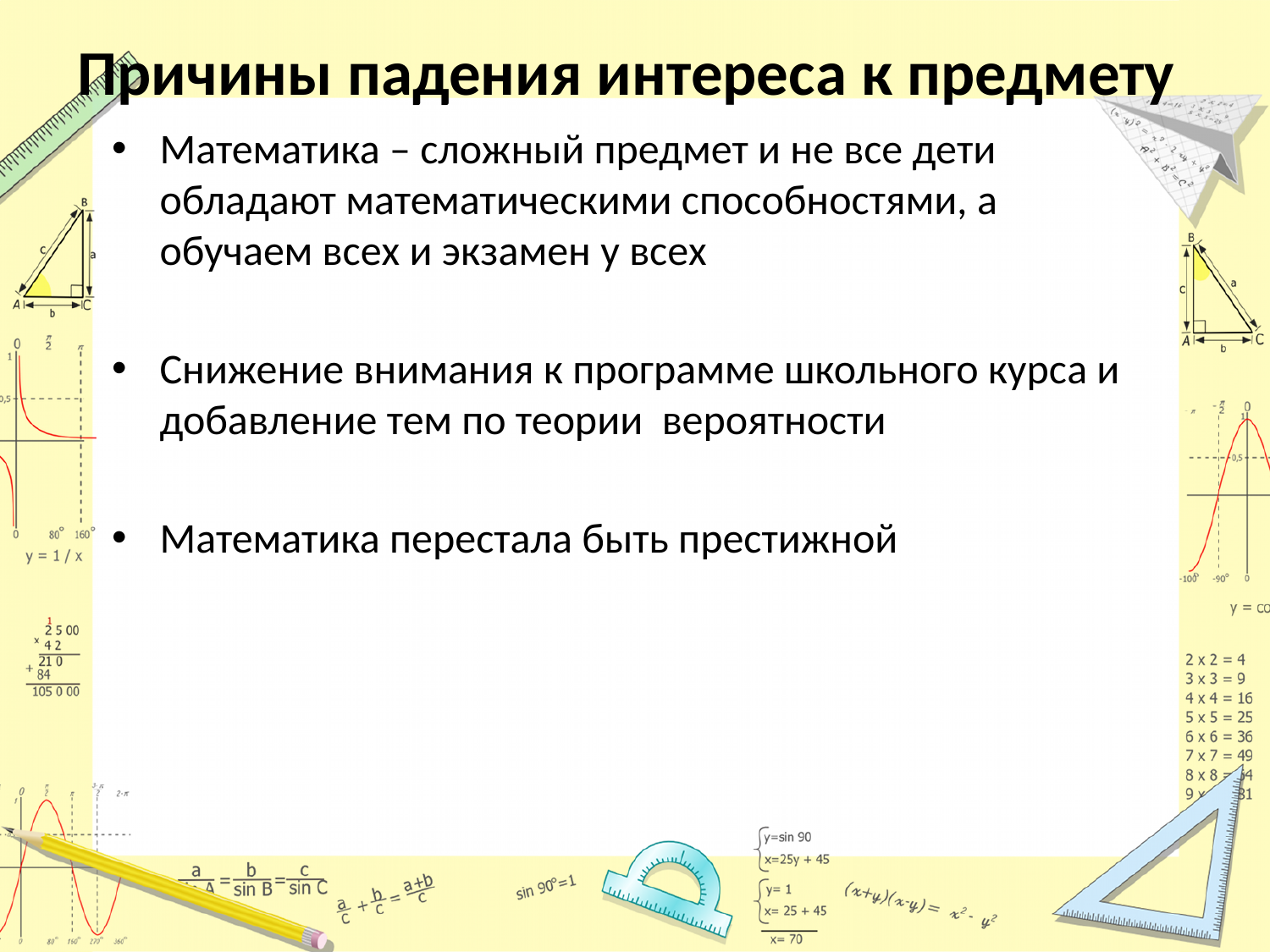

# Причины падения интереса к предмету
Математика – сложный предмет и не все дети обладают математическими способностями, а обучаем всех и экзамен у всех

Снижение внимания к программе школьного курса и добавление тем по теории  вероятности

Математика перестала быть престижной